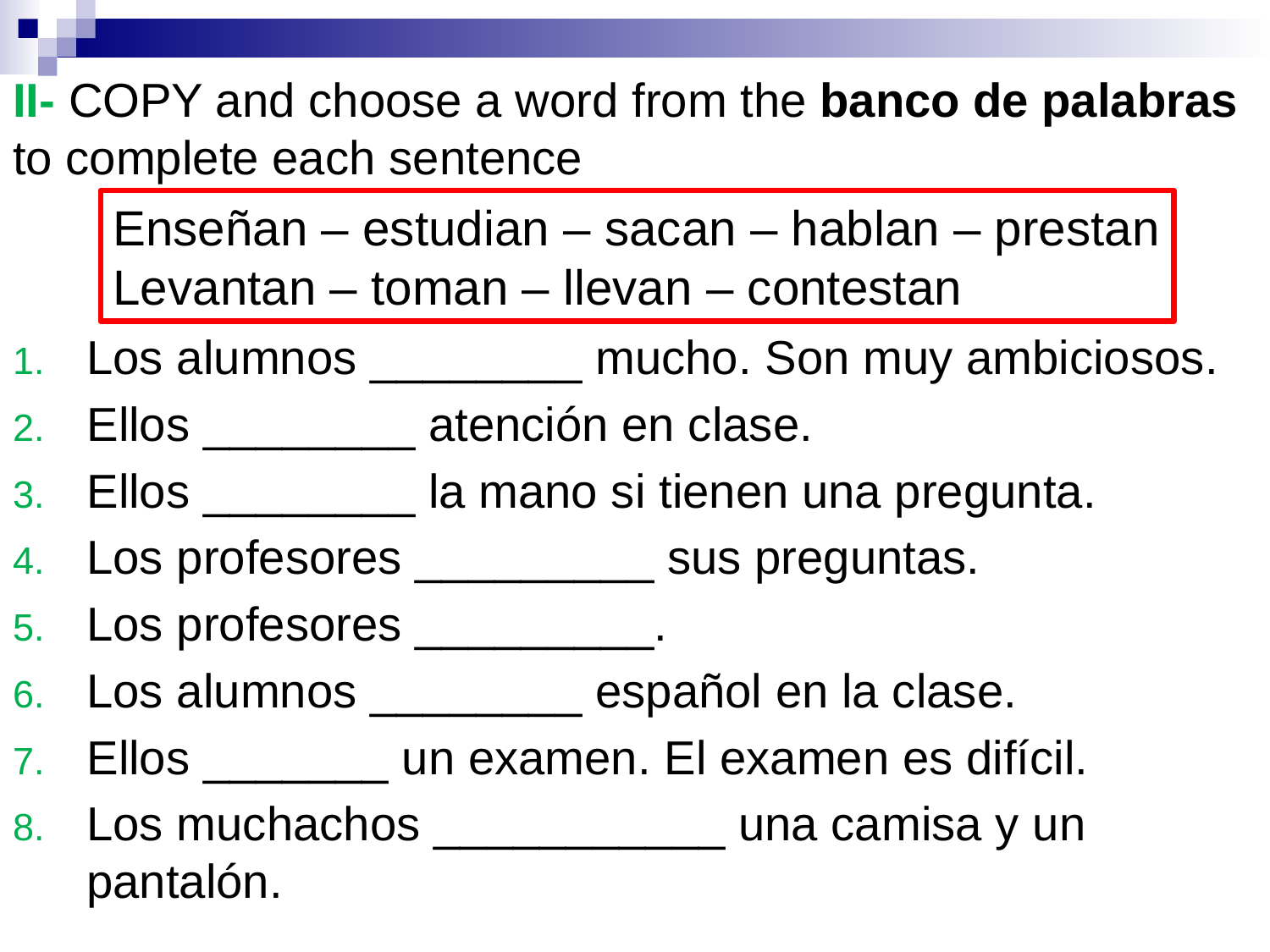

II- COPY and choose a word from the banco de palabras to complete each sentence

Los alumnos ________ mucho. Son muy ambiciosos.
Ellos ________ atención en clase.
Ellos ________ la mano si tienen una pregunta.
Los profesores _________ sus preguntas.
Los profesores _________.
Los alumnos ________ español en la clase.
Ellos _______ un examen. El examen es difícil.
Los muchachos ___________ una camisa y un pantalón.

Enseñan – estudian – sacan – hablan – prestan
Levantan – toman – llevan – contestan